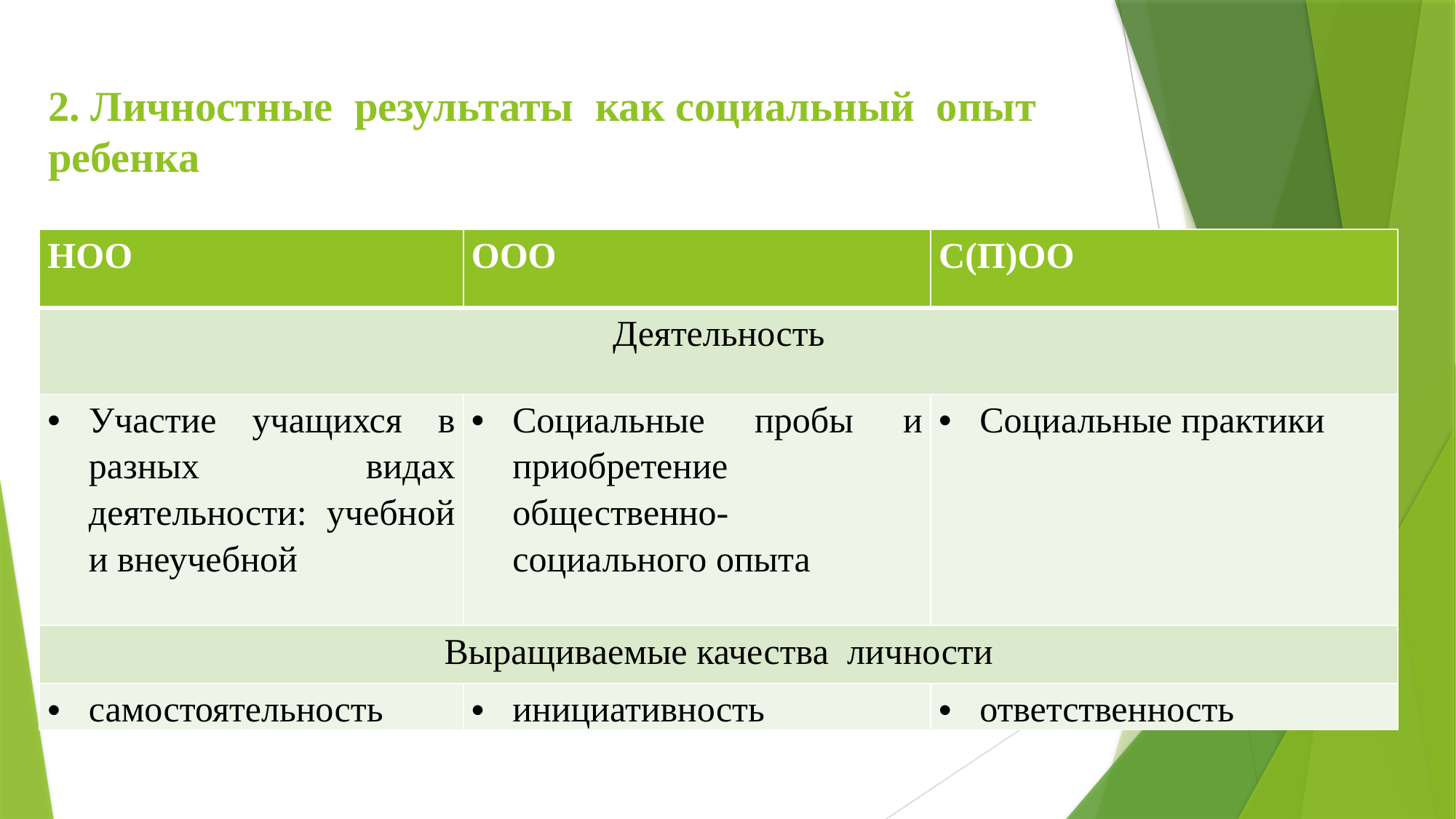

# 2. Личностные  результаты  как социальный  опыт ребенка
| НОО | ООО | С(П)ОО |
| --- | --- | --- |
| Деятельность |  |  |
| Участие учащихся в разных видах деятельности: учебной и внеучебной | Социальные пробы и приобретение общественно-социального опыта | Социальные практики |
| Выращиваемые качества личности |  |  |
| самостоятельность | инициативность | ответственность |